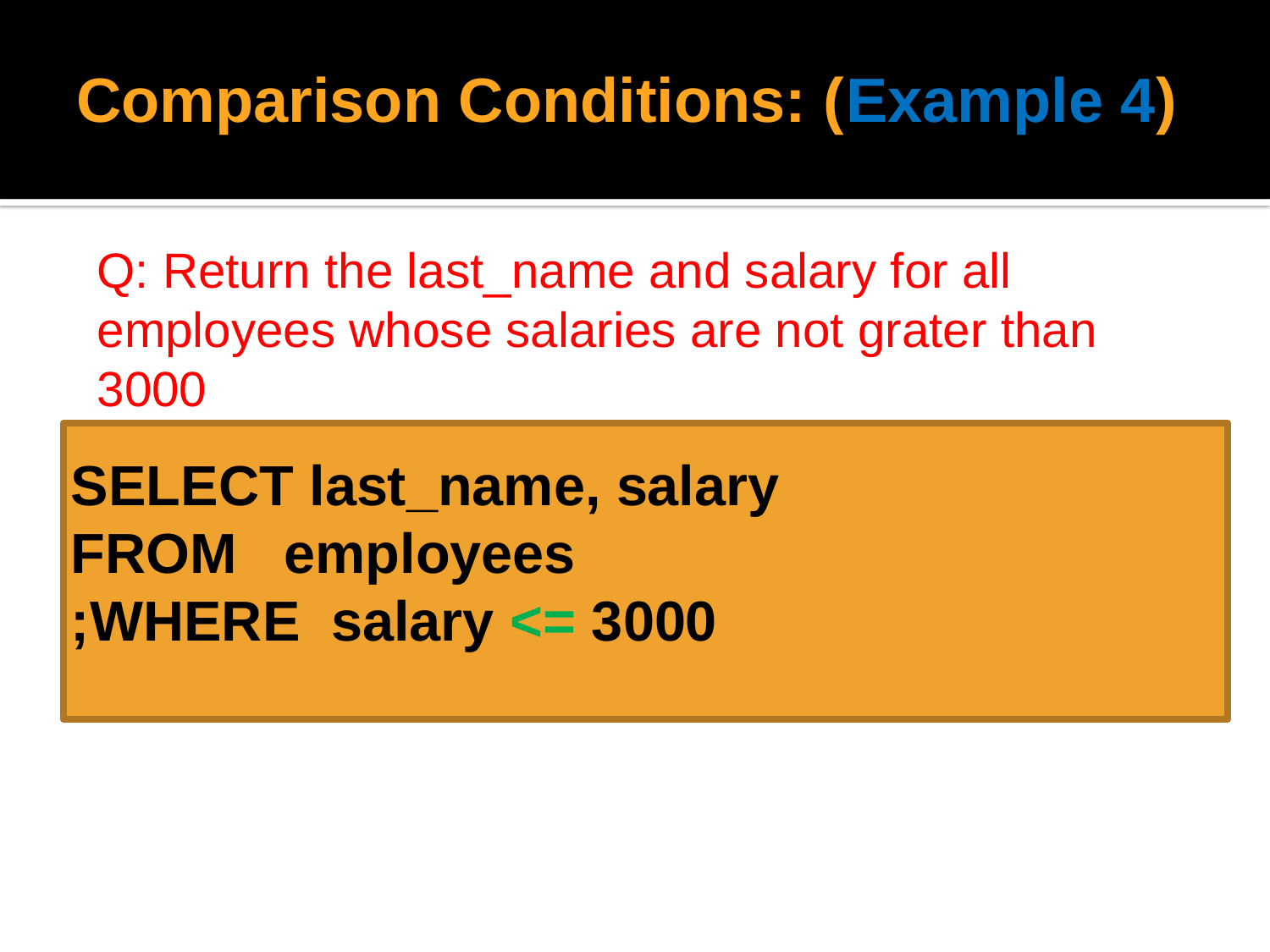

# Comparison Conditions: (Example 4)
Q: Return the last_name and salary for all employees whose salaries are not grater than 3000

SELECT last_name, salary
FROM   employees
WHERE  salary <= 3000;